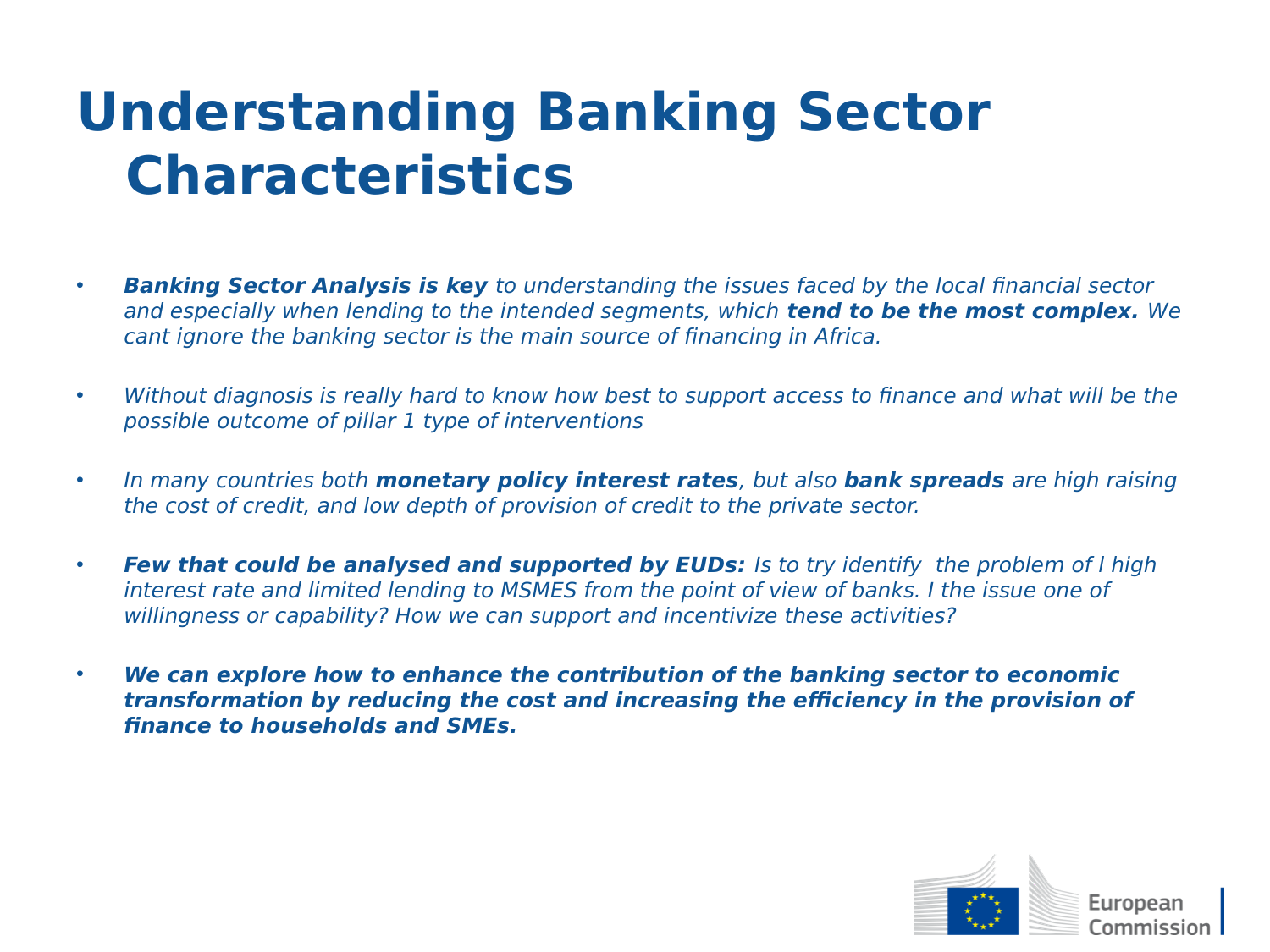

# Understanding Banking Sector Characteristics
Banking Sector Analysis is key to understanding the issues faced by the local financial sector and especially when lending to the intended segments, which tend to be the most complex. We cant ignore the banking sector is the main source of financing in Africa.

Without diagnosis is really hard to know how best to support access to finance and what will be the possible outcome of pillar 1 type of interventions

In many countries both monetary policy interest rates, but also bank spreads are high raising the cost of credit, and low depth of provision of credit to the private sector.

Few that could be analysed and supported by EUDs: Is to try identify  the problem of l high interest rate and limited lending to MSMES from the point of view of banks. I the issue one of willingness or capability? How we can support and incentivize these activities?

We can explore how to enhance the contribution of the banking sector to economic transformation by reducing the cost and increasing the efficiency in the provision of finance to households and SMEs.